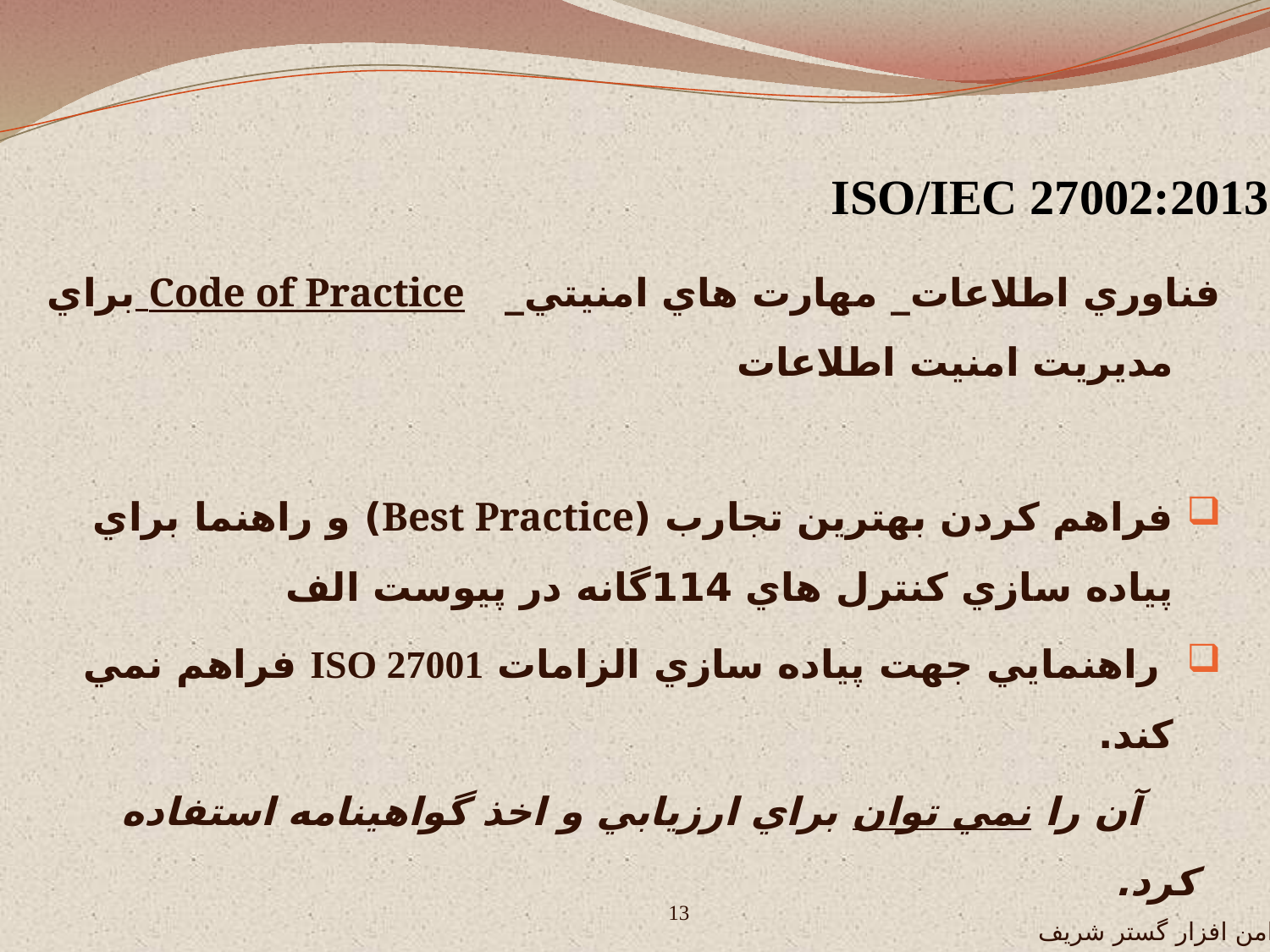

ISO/IEC 27002:2013
فناوري اطلاعات_ مهارت هاي امنيتي_   Code of Practice براي مديريت امنيت اطلاعات

فراهم کردن بهترين تجارب (Best Practice) و راهنما براي پياده سازي كنترل هاي 114گانه در پيوست الف
 راهنمايي جهت پياده سازي الزامات ISO 27001 فراهم نمي کند.
      آن را نمي توان براي ارزيابي و اخذ گواهينامه استفاده کرد.